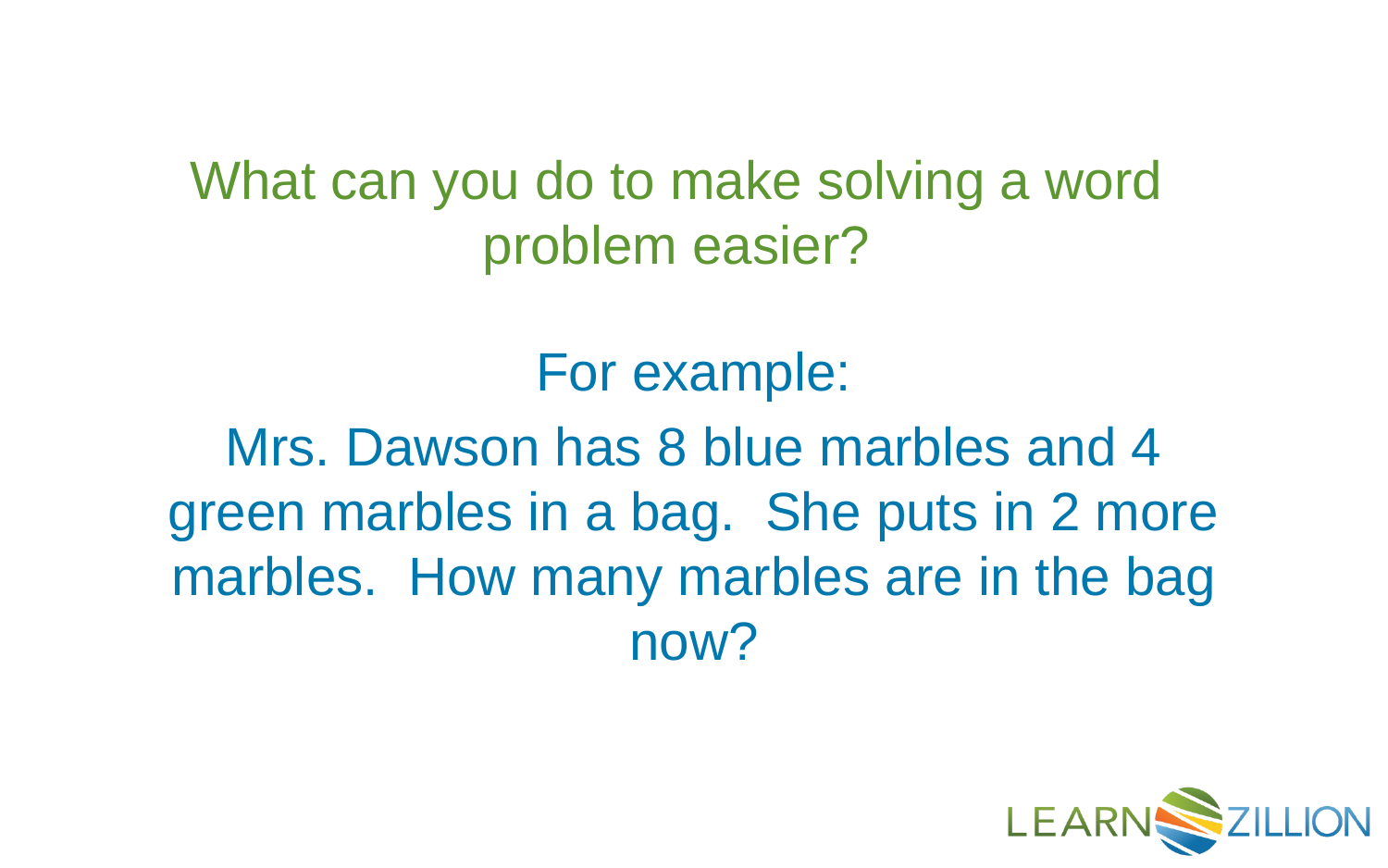

What can you do to make solving a word problem easier?
For example:
Mrs. Dawson has 8 blue marbles and 4 green marbles in a bag.  She puts in 2 more marbles.  How many marbles are in the bag now?